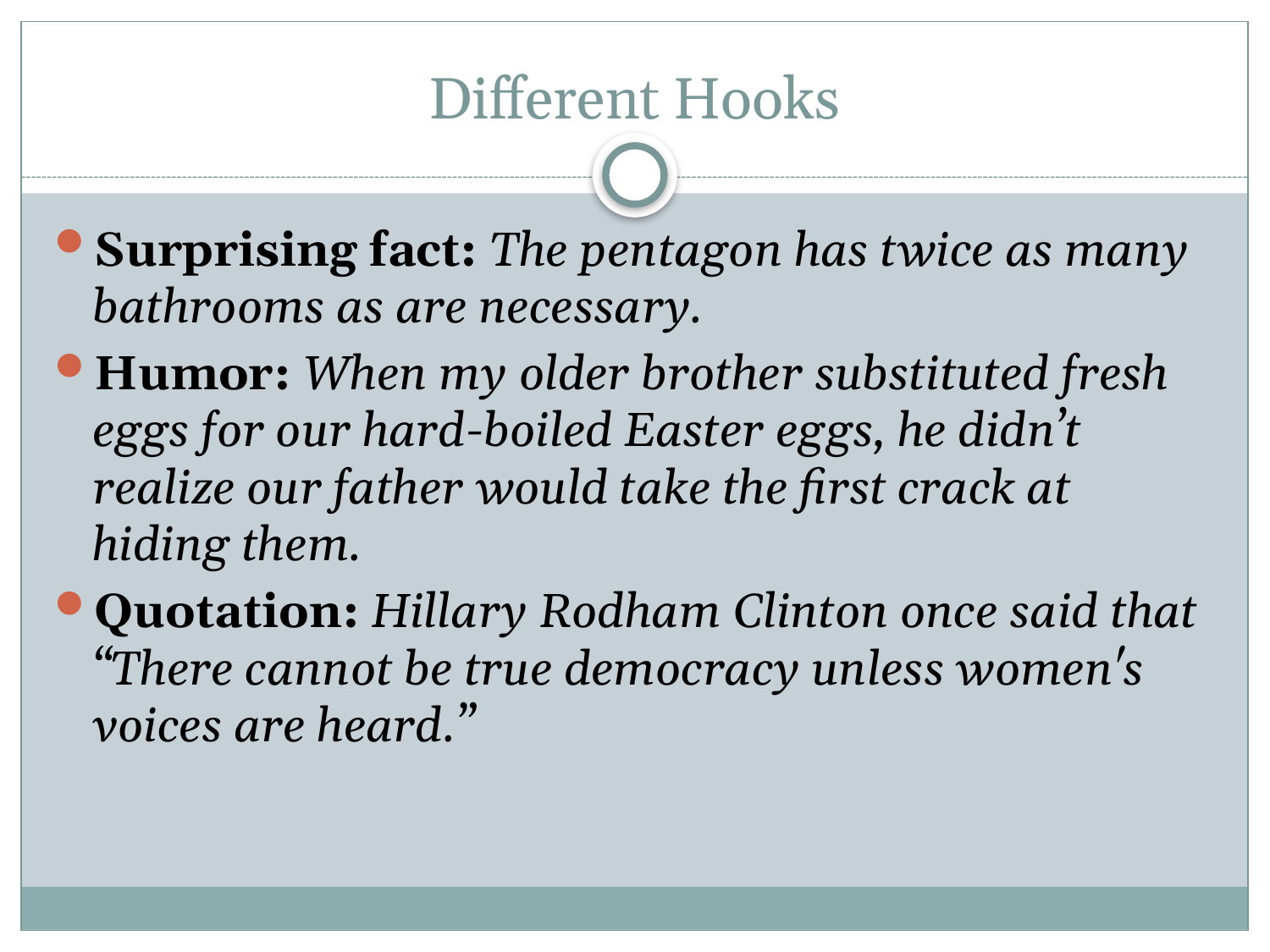

# Different Hooks
Surprising fact: The pentagon has twice as many bathrooms as are necessary.
Humor: When my older brother substituted fresh eggs for our hard-boiled Easter eggs, he didn’t realize our father would take the first crack at hiding them.
Quotation: Hillary Rodham Clinton once said that “There cannot be true democracy unless women's voices are heard.”